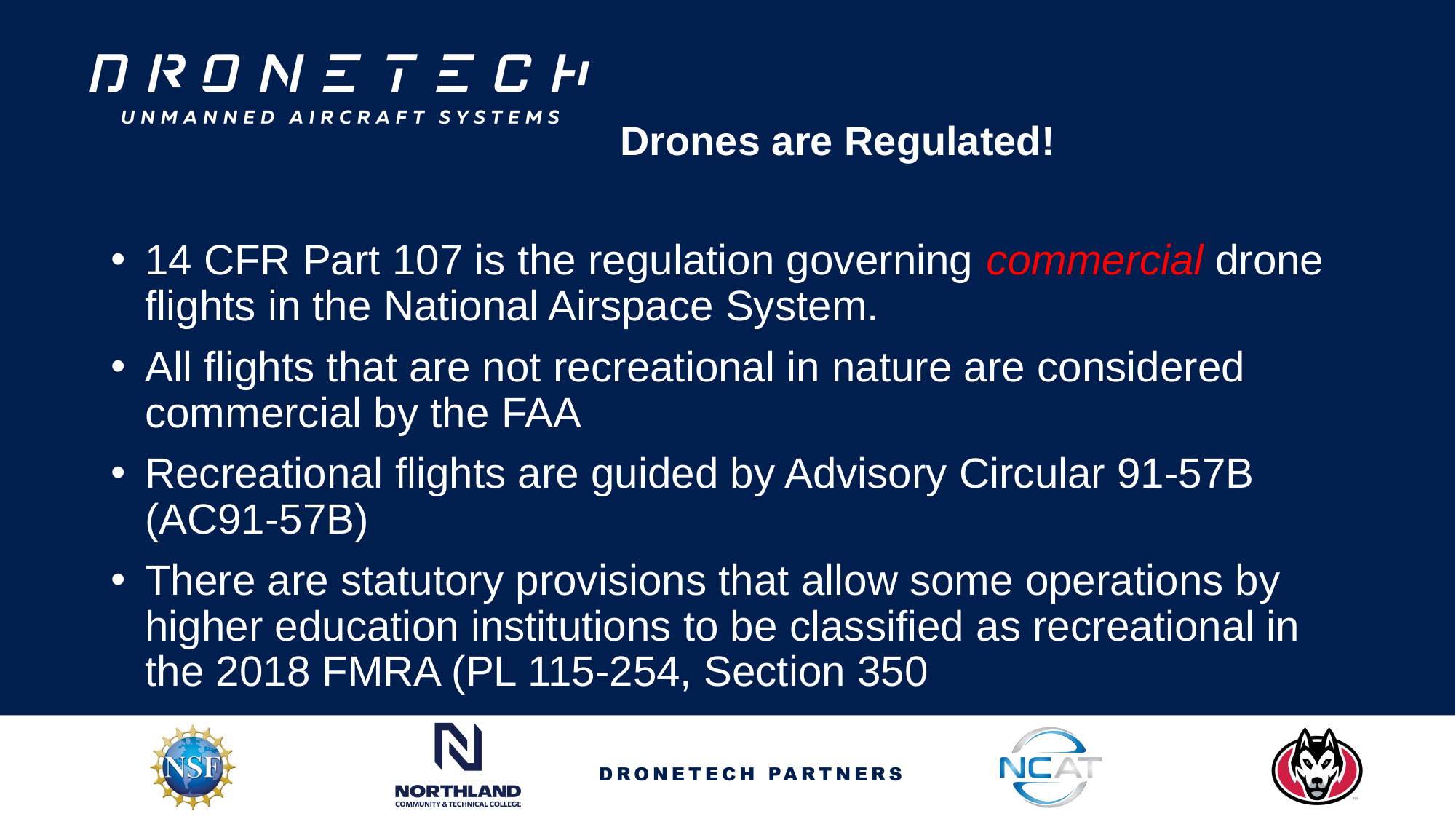

# Drones are Regulated!
14 CFR Part 107 is the regulation governing commercial drone flights in the National Airspace System.
All flights that are not recreational in nature are considered commercial by the FAA
Recreational flights are guided by Advisory Circular 91-57B (AC91-57B)
There are statutory provisions that allow some operations by higher education institutions to be classified as recreational in the 2018 FMRA (PL 115-254, Section 350